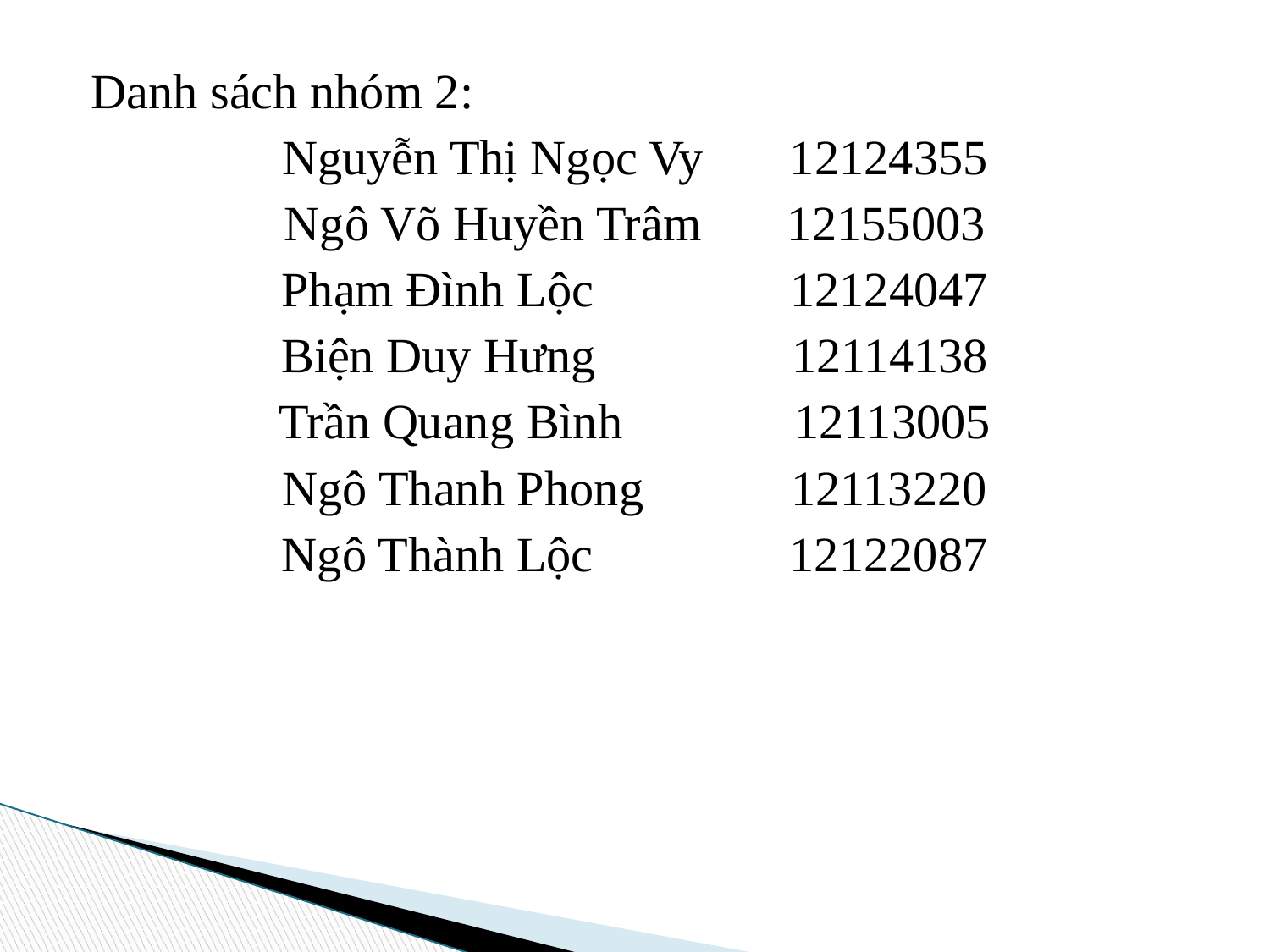

Danh sách nhóm 2:
Nguyễn Thị Ngọc Vy       12124355
Ngô Võ Huyền Trâm       12155003
Phạm Đình Lộc                12124047
Biện Duy Hưng                12114138
Trần Quang Bình              12113005
Ngô Thanh Phong            12113220
Ngô Thành Lộc                12122087